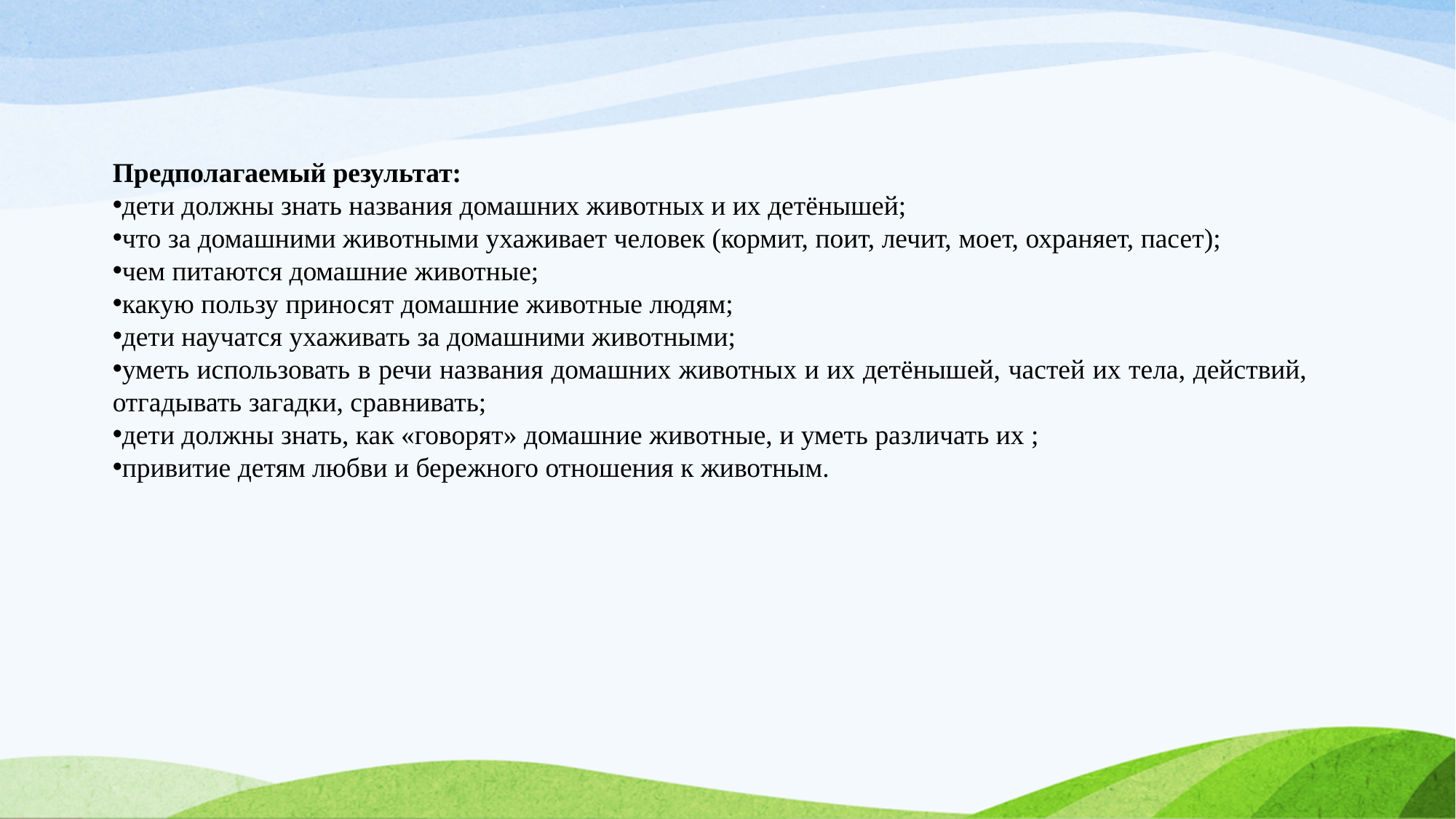

Предполагаемый результат:
дети должны знать названия домашних животных и их детёнышей;
что за домашними животными ухаживает человек (кормит, поит, лечит, моет, охраняет, пасет);
чем питаются домашние животные;
какую пользу приносят домашние животные людям;
дети научатся ухаживать за домашними животными;
уметь использовать в речи названия домашних животных и их детёнышей, частей их тела, действий, отгадывать загадки, сравнивать;
дети должны знать, как «говорят» домашние животные, и уметь различать их ;
привитие детям любви и бережного отношения к животным.